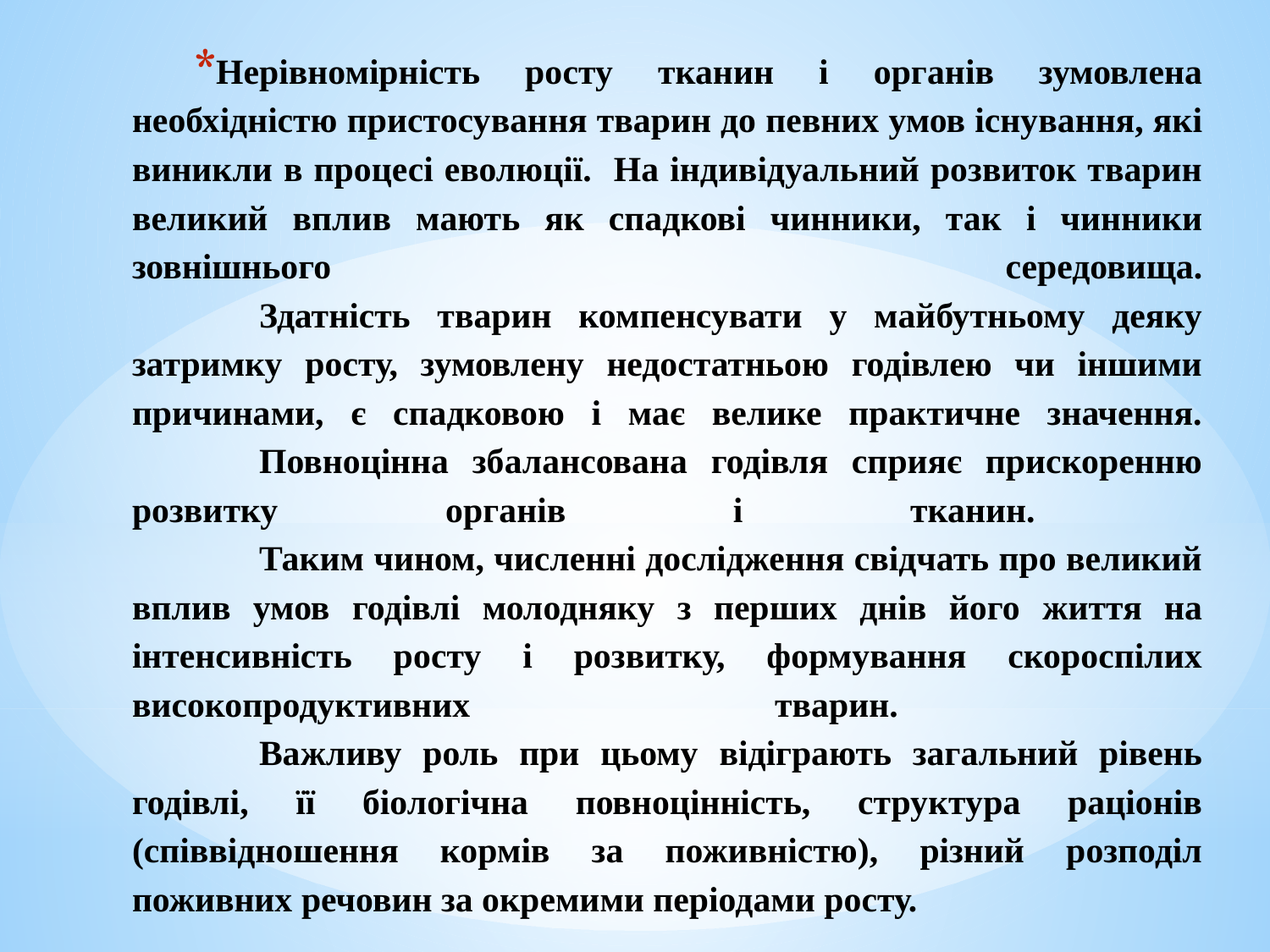

# Нерівномірність росту тканин і органів зумовлена необхідністю пристосування тварин до певних умов існування, які виникли в процесі еволюції.  На індивідуальний розвиток тварин великий вплив мають як спадкові чинники, так і чинники зовнішнього середовища. Здатність тварин компенсувати у майбутньому деяку затримку росту, зумовлену недостатньою годівлею чи іншими причинами, є спадковою і має велике практичне значення. Повноцінна збалансована годівля сприяє прискоренню розвитку органів і тканин. Таким чином, численні дослідження свідчать про великий вплив умов годівлі молодняку з перших днів його життя на інтенсивність росту і розвитку, формування скороспілих високопродуктивних тварин. Важливу роль при цьому відіграють загальний рівень годівлі, її біологічна повноцінність, структура раціонів (співвідношення кормів за поживністю), різний розподіл поживних речовин за окремими періодами росту.